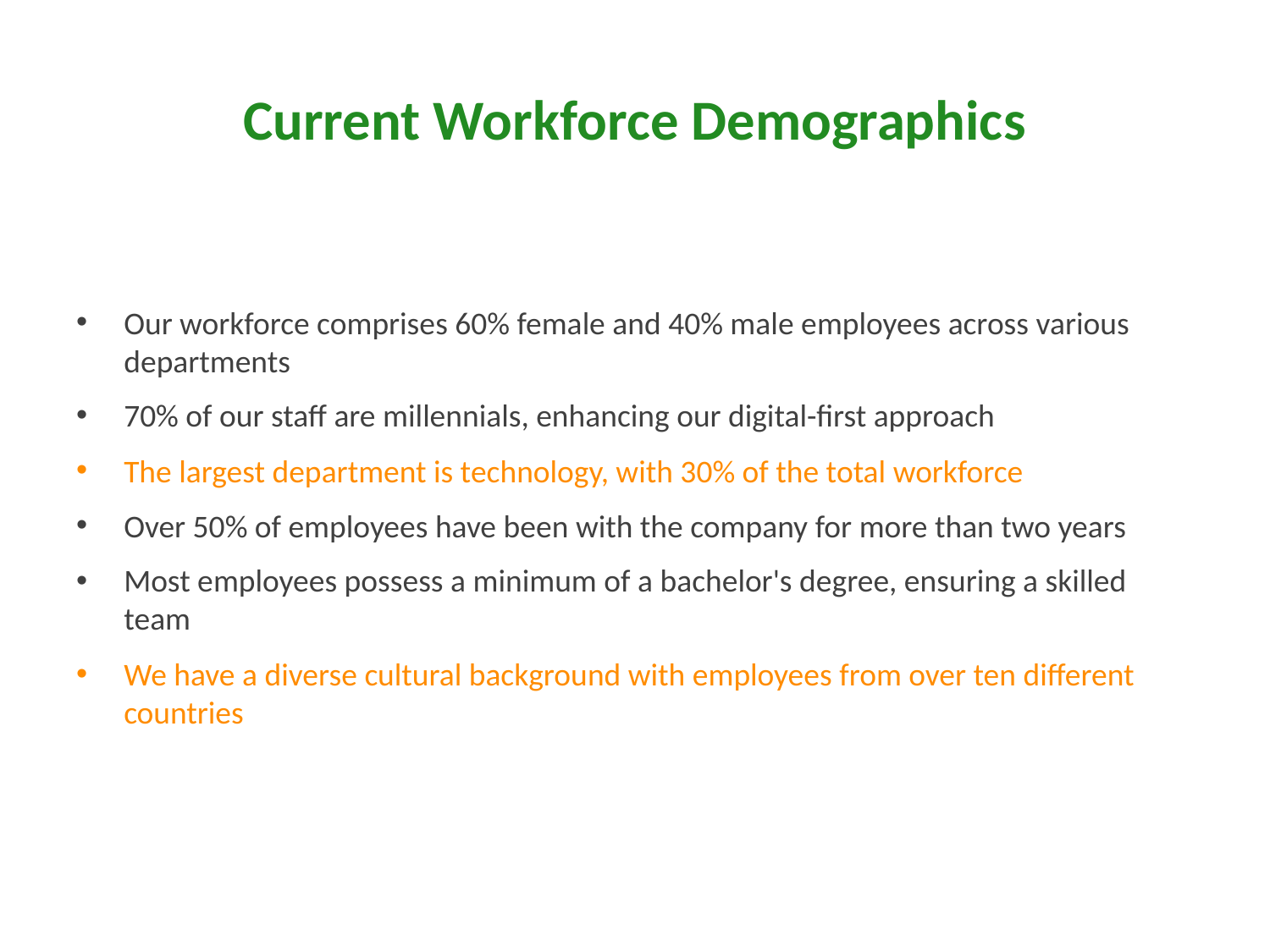

# Current Workforce Demographics

Our workforce comprises 60% female and 40% male employees across various departments
70% of our staff are millennials, enhancing our digital-first approach
The largest department is technology, with 30% of the total workforce
Over 50% of employees have been with the company for more than two years
Most employees possess a minimum of a bachelor's degree, ensuring a skilled team
We have a diverse cultural background with employees from over ten different countries